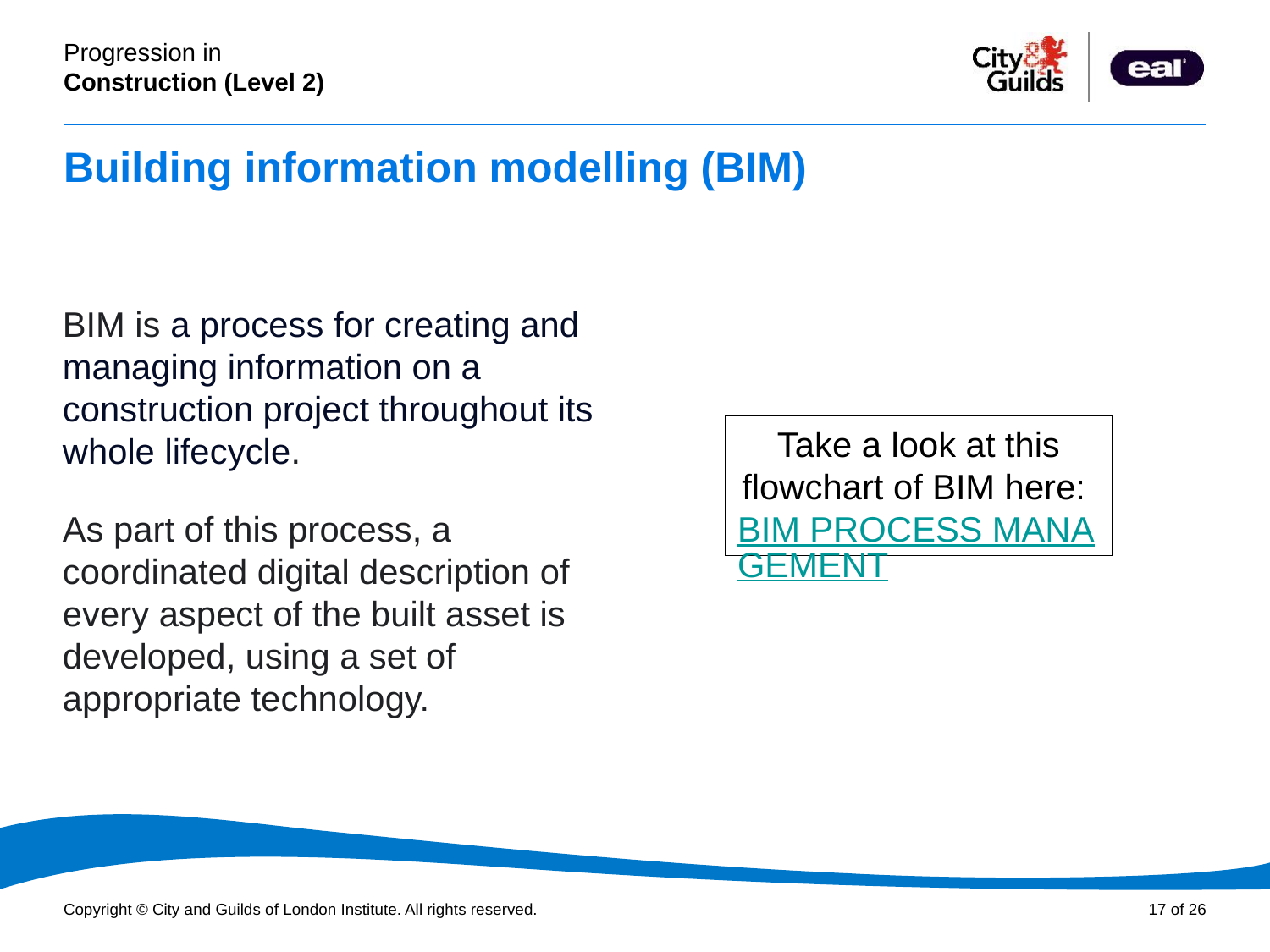

# Building information modelling (BIM)
BIM is a process for creating and managing information on a construction project throughout its whole lifecycle.
As part of this process, a coordinated digital description of every aspect of the built asset is developed, using a set of appropriate technology.

Take a look at this flowchart of BIM here: BIM PROCESS MANAGEMENT